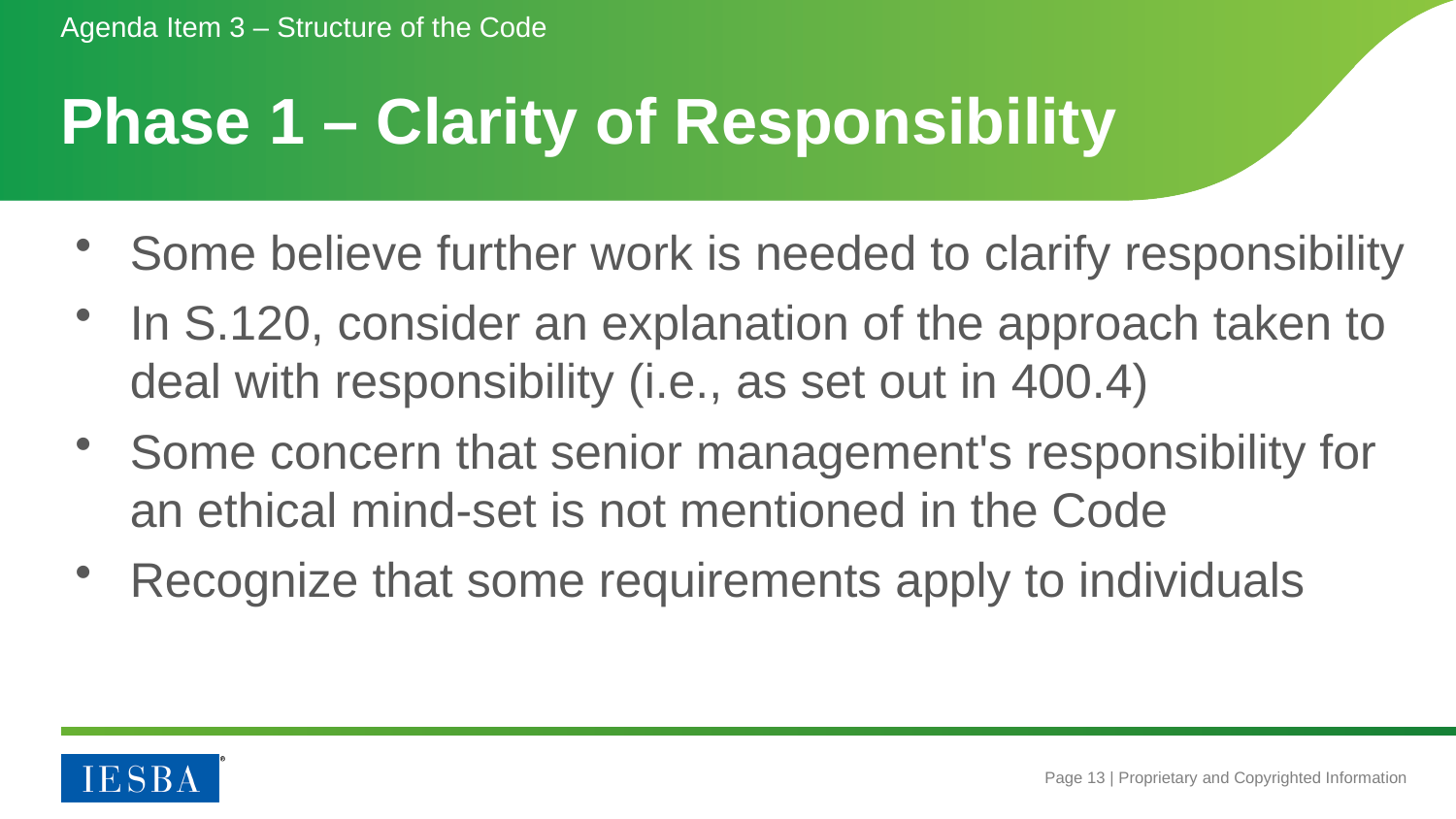

Agenda Item 3 – Structure of the Code
# Phase 1 – Clarity of Responsibility
Some believe further work is needed to clarify responsibility
In S.120, consider an explanation of the approach taken to deal with responsibility (i.e., as set out in 400.4)
Some concern that senior management's responsibility for an ethical mind-set is not mentioned in the Code
Recognize that some requirements apply to individuals